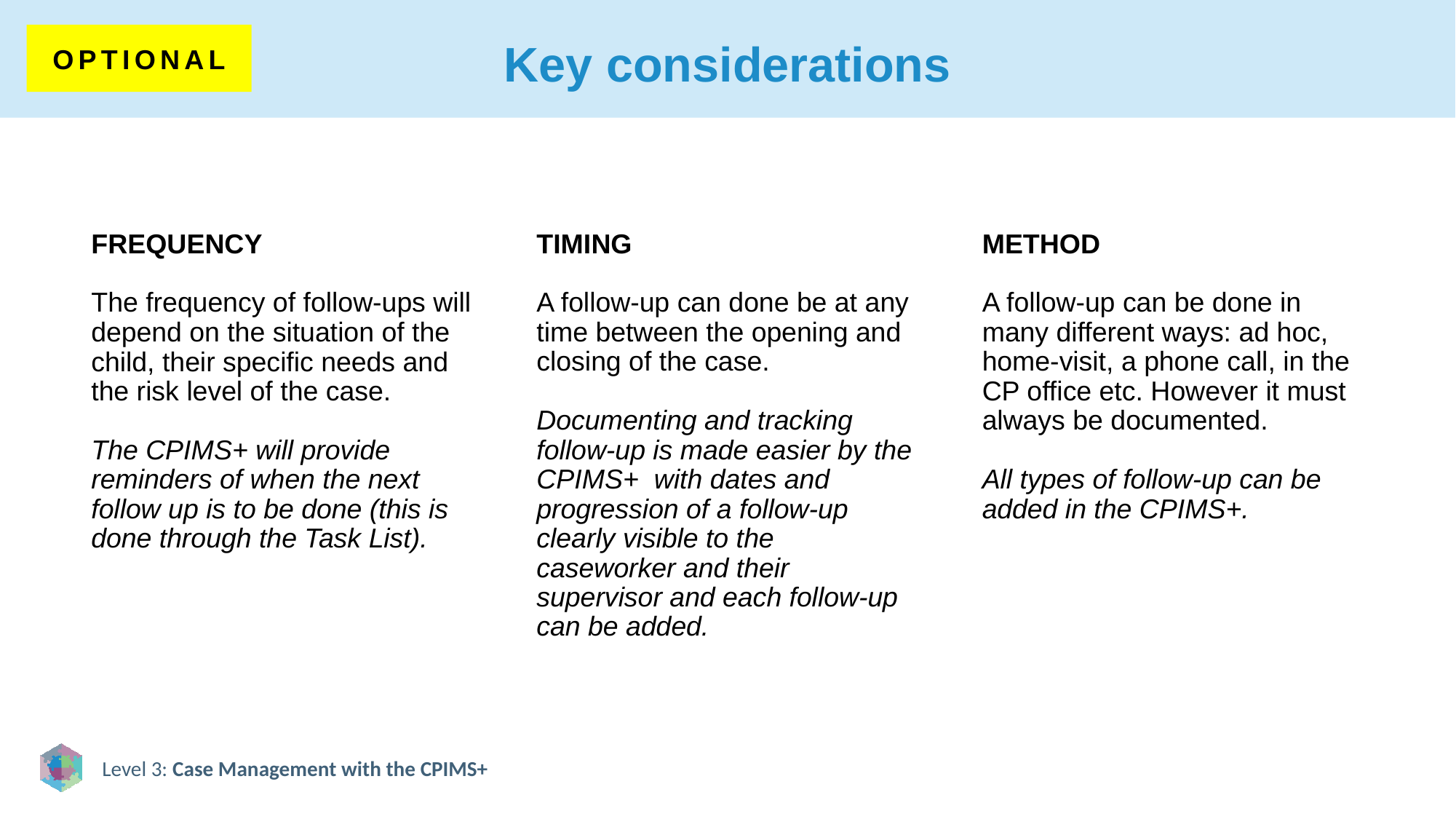

# Key considerations
OPTIONAL
FREQUENCY

The frequency of follow-ups will depend on the situation of the child, their specific needs and the risk level of the case.

The CPIMS+ will provide reminders of when the next follow up is to be done (this is done through the Task List).
TIMING

A follow-up can done be at any time between the opening and closing of the case.

Documenting and tracking follow-up is made easier by the CPIMS+  with dates and progression of a follow-up clearly visible to the caseworker and their supervisor and each follow-up can be added.
METHOD

A follow-up can be done in many different ways: ad hoc, home-visit, a phone call, in the CP office etc. However it must always be documented.

All types of follow-up can be added in the CPIMS+.